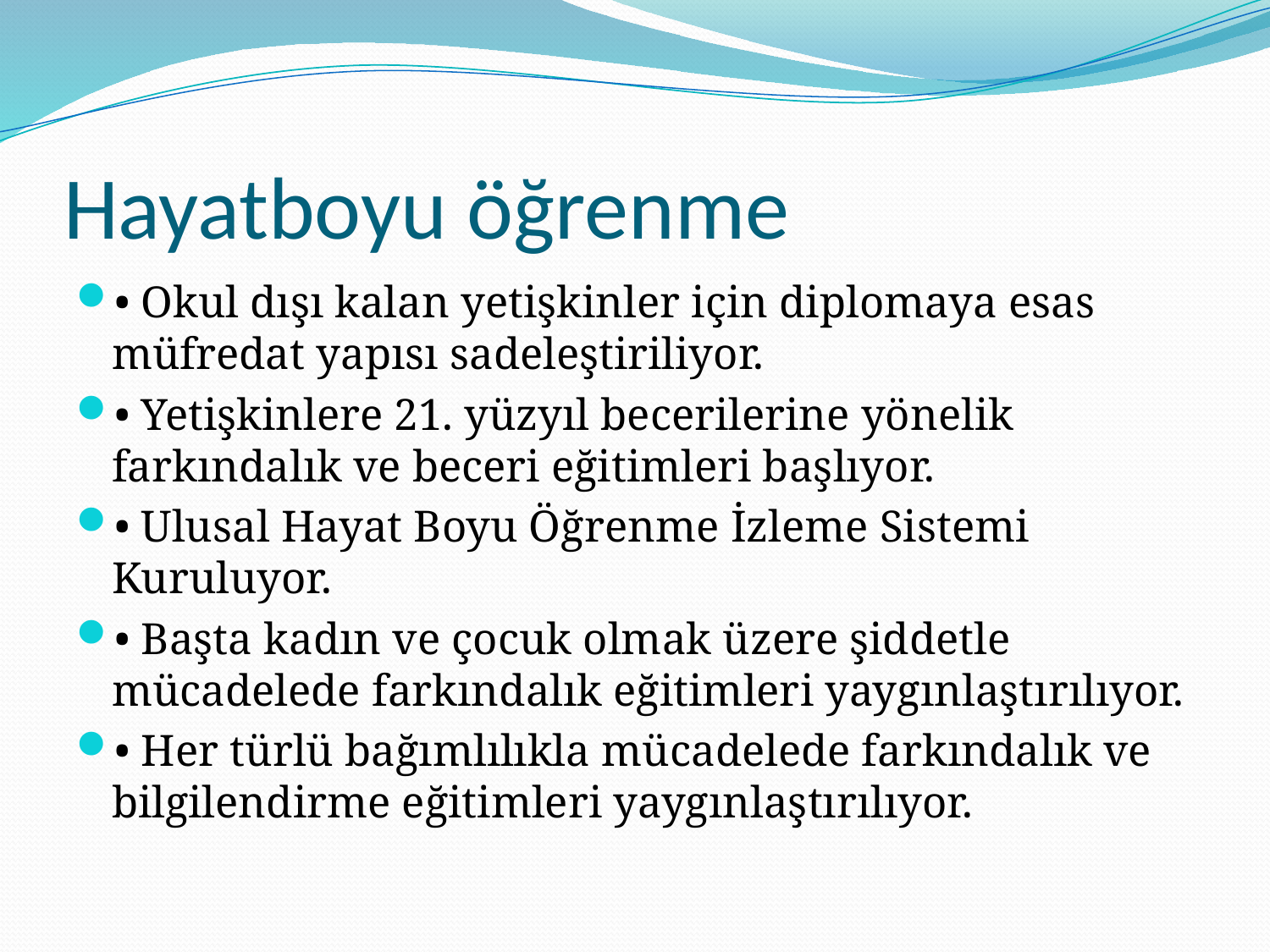

# Hayatboyu öğrenme
• Okul dışı kalan yetişkinler için diplomaya esas müfredat yapısı sadeleştiriliyor.
• Yetişkinlere 21. yüzyıl becerilerine yönelik farkındalık ve beceri eğitimleri başlıyor.
• Ulusal Hayat Boyu Öğrenme İzleme Sistemi Kuruluyor.
• Başta kadın ve çocuk olmak üzere şiddetle mücadelede farkındalık eğitimleri yaygınlaştırılıyor.
• Her türlü bağımlılıkla mücadelede farkındalık ve bilgilendirme eğitimleri yaygınlaştırılıyor.